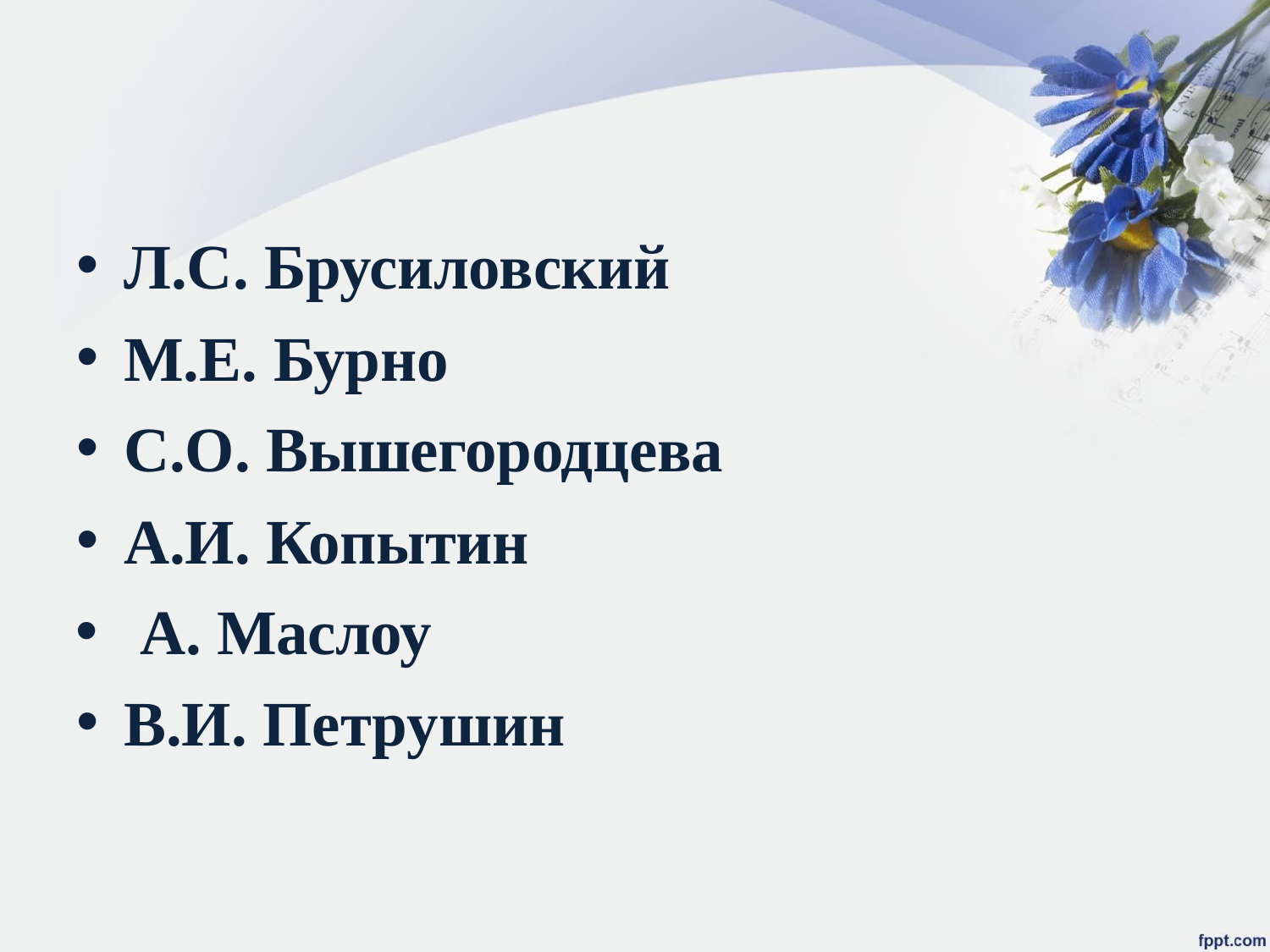

Л.С. Брусиловский
М.Е. Бурно
С.О. Вышегородцева
А.И. Копытин
А. Маслоу
В.И. Петрушин